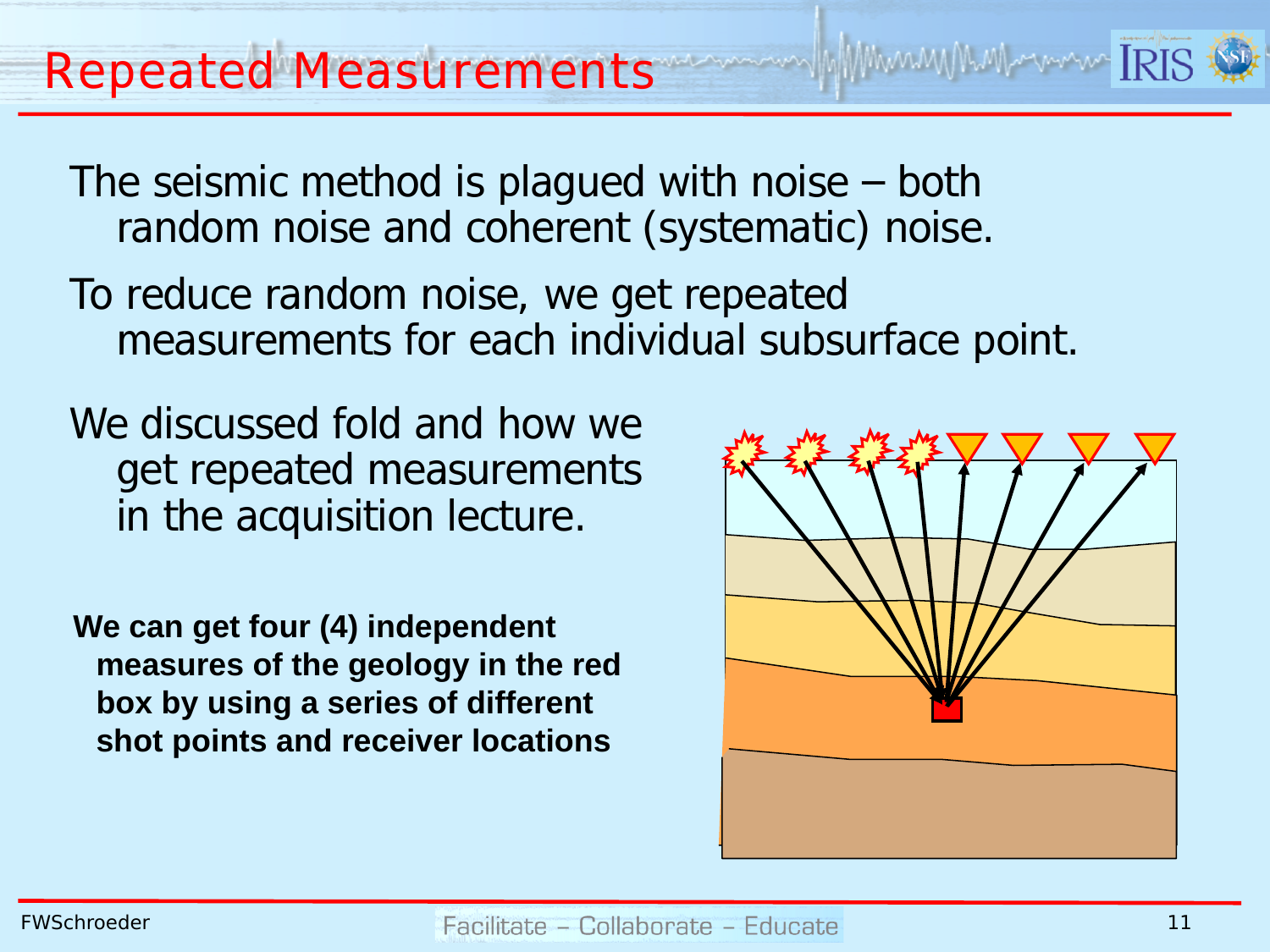

Repeated Measurements
The seismic method is plagued with noise – both random noise and coherent (systematic) noise.
To reduce random noise, we get repeated measurements for each individual subsurface point.
We discussed fold and how we get repeated measurements in the acquisition lecture.

We can get four (4) independent measures of the geology in the red box by using a series of different shot points and receiver locations